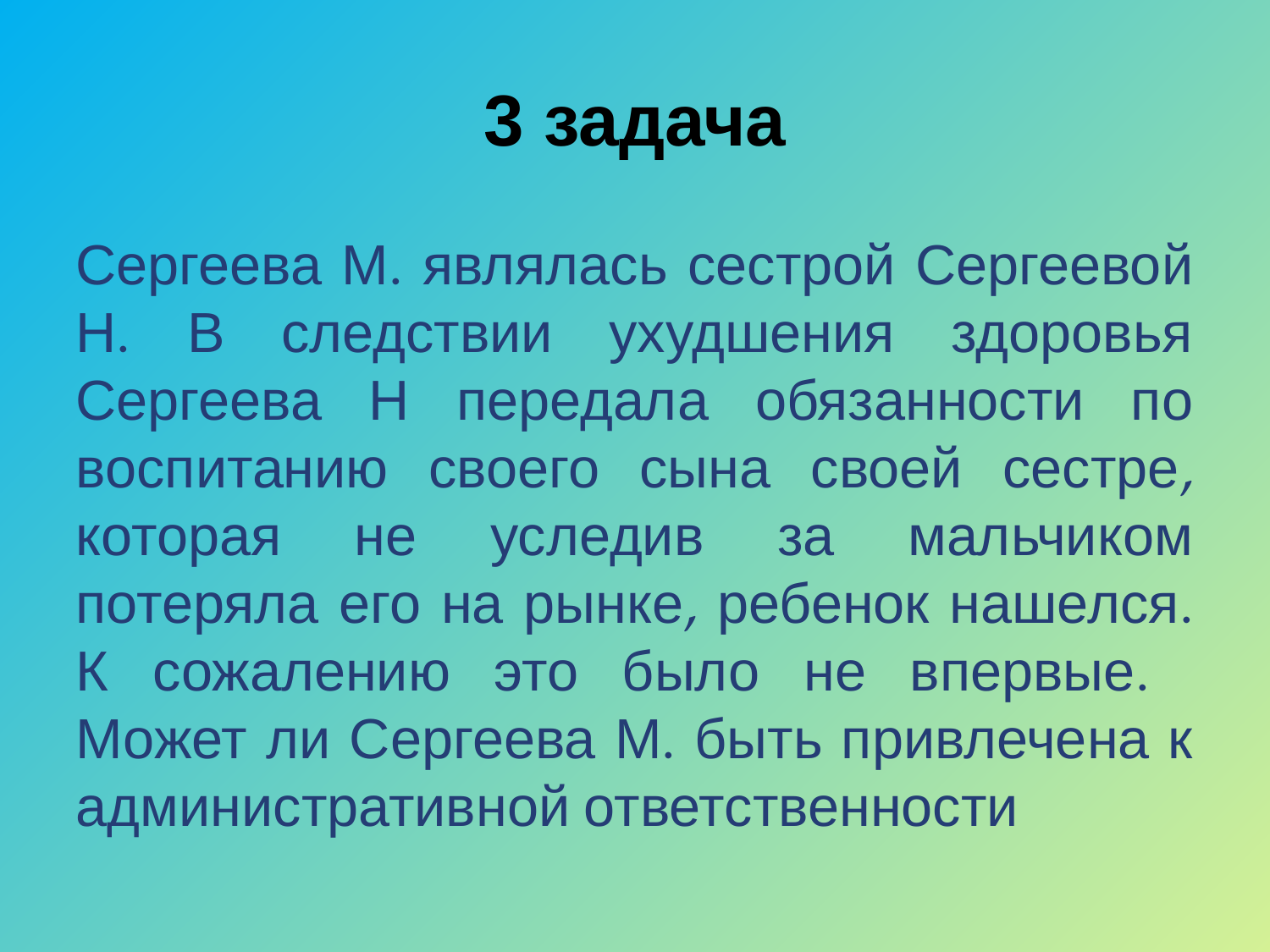

# 3 задача
Сергеева М. являлась сестрой Сергеевой Н. В следствии ухудшения здоровья Сергеева Н передала обязанности по воспитанию своего сына своей сестре, которая не уследив за мальчиком потеряла его на рынке, ребенок нашелся. К сожалению это было не впервые.  Может ли Сергеева М. быть привлечена к административной ответственности